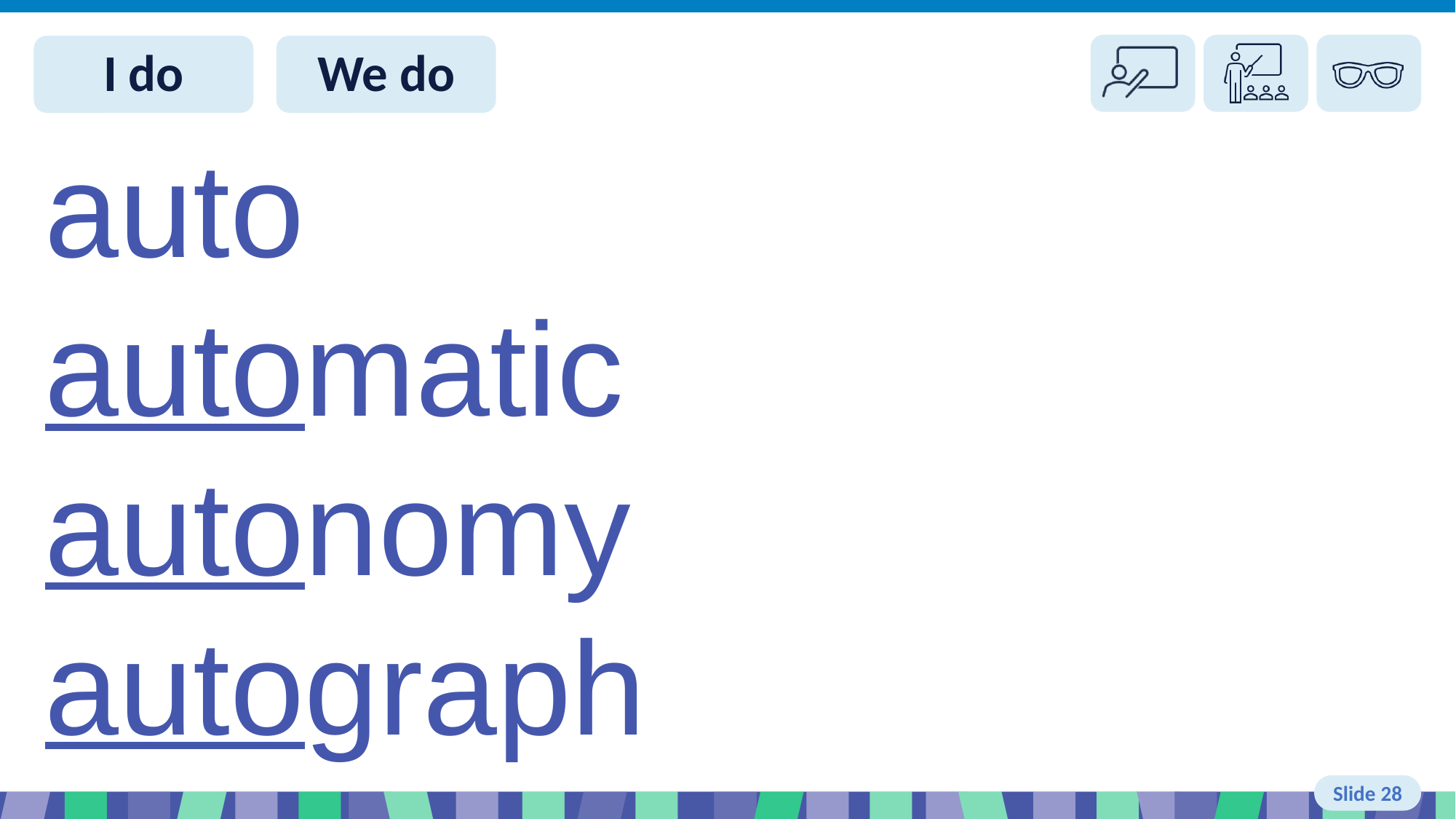

Slide 28 I do
auto
automatic
autonomy
autograph